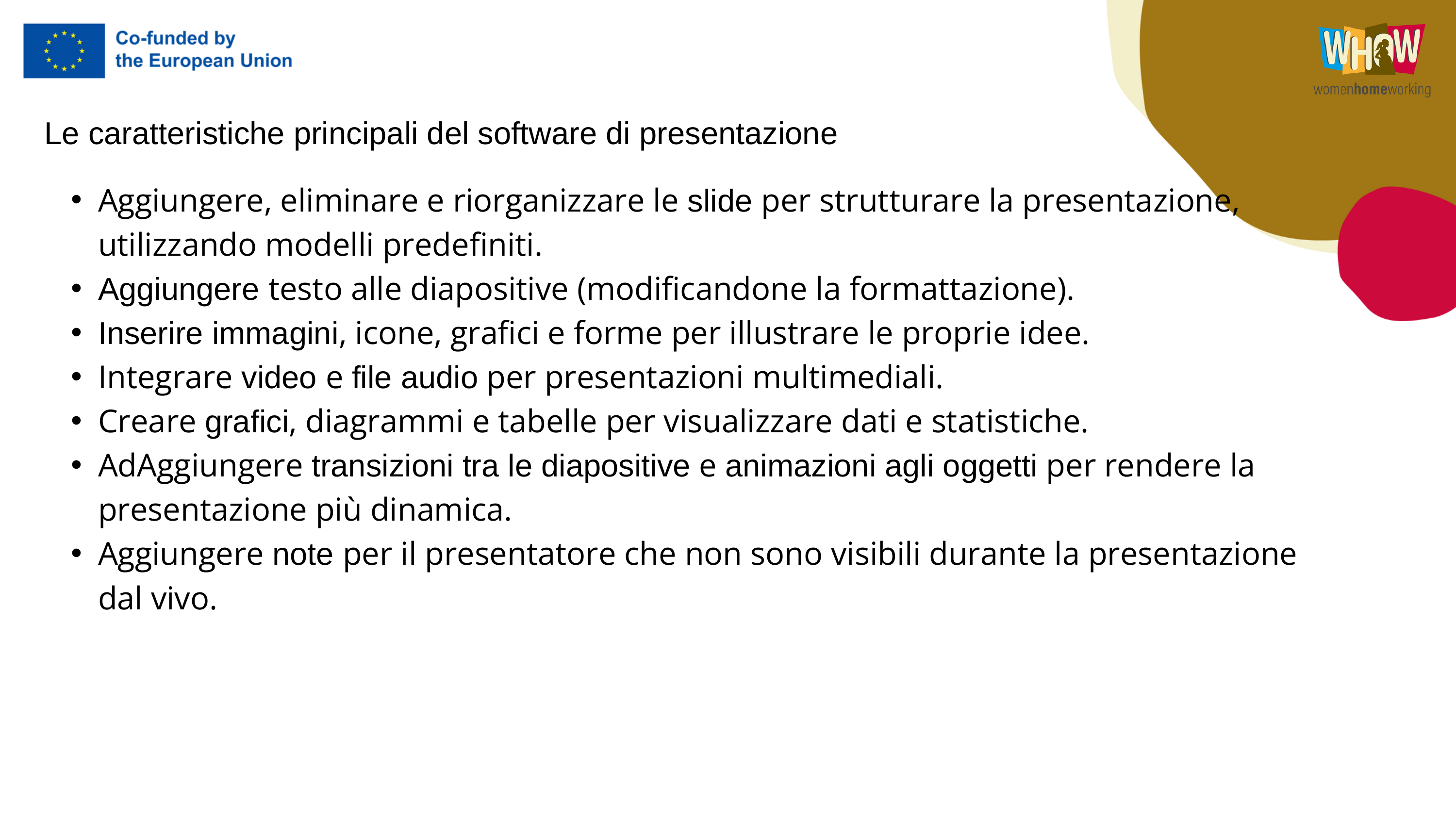

Le caratteristiche principali del software di presentazione
Aggiungere, eliminare e riorganizzare le slide per strutturare la presentazione, utilizzando modelli predefiniti.
Aggiungere testo alle diapositive (modificandone la formattazione).
Inserire immagini, icone, grafici e forme per illustrare le proprie idee.
Integrare video e file audio per presentazioni multimediali.
Creare grafici, diagrammi e tabelle per visualizzare dati e statistiche.
AdAggiungere transizioni tra le diapositive e animazioni agli oggetti per rendere la presentazione più dinamica.
Aggiungere note per il presentatore che non sono visibili durante la presentazione dal vivo.